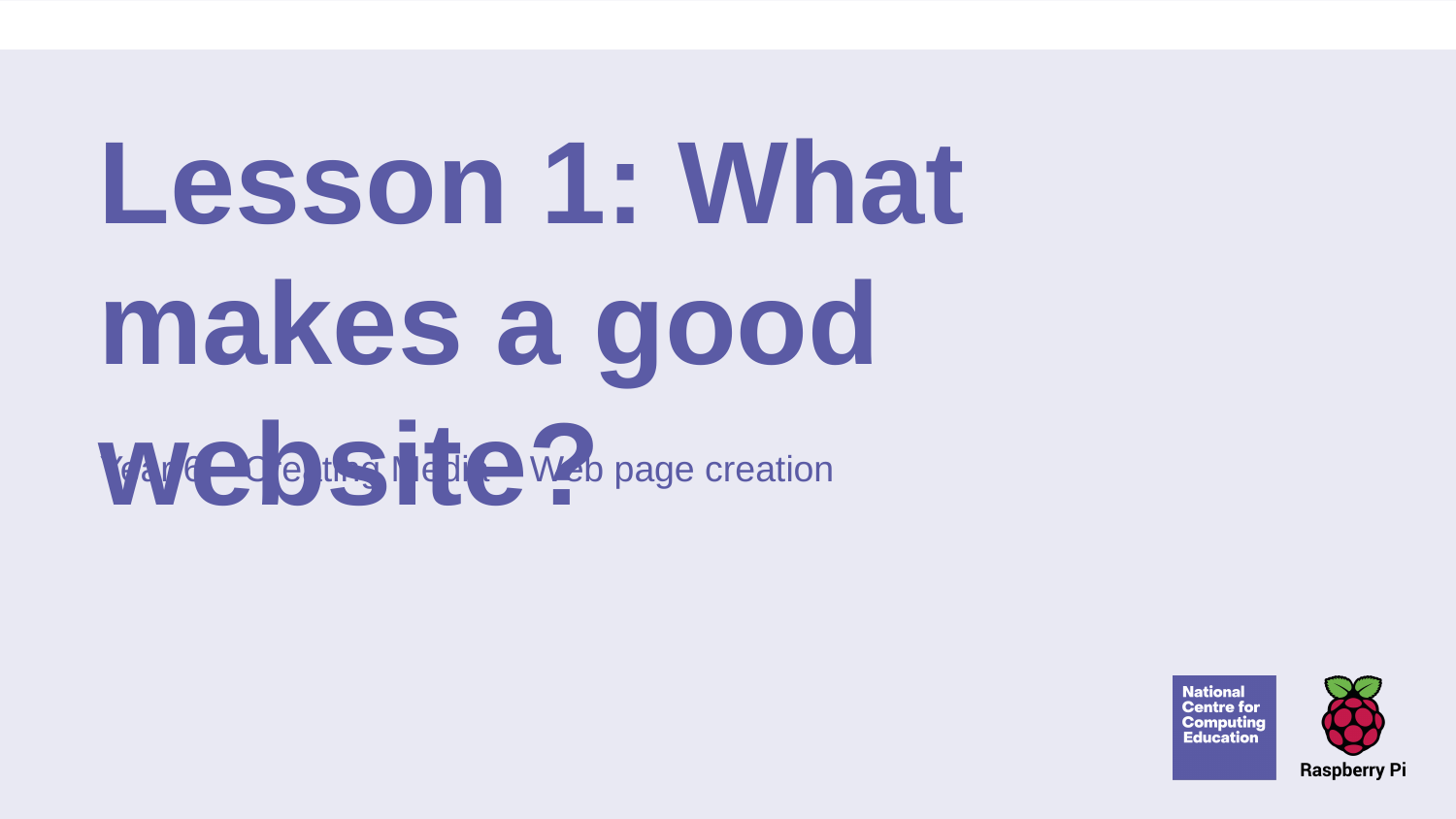

# Lesson 1: What makes a good website?
Year 6 – Creating Media – Web page creation